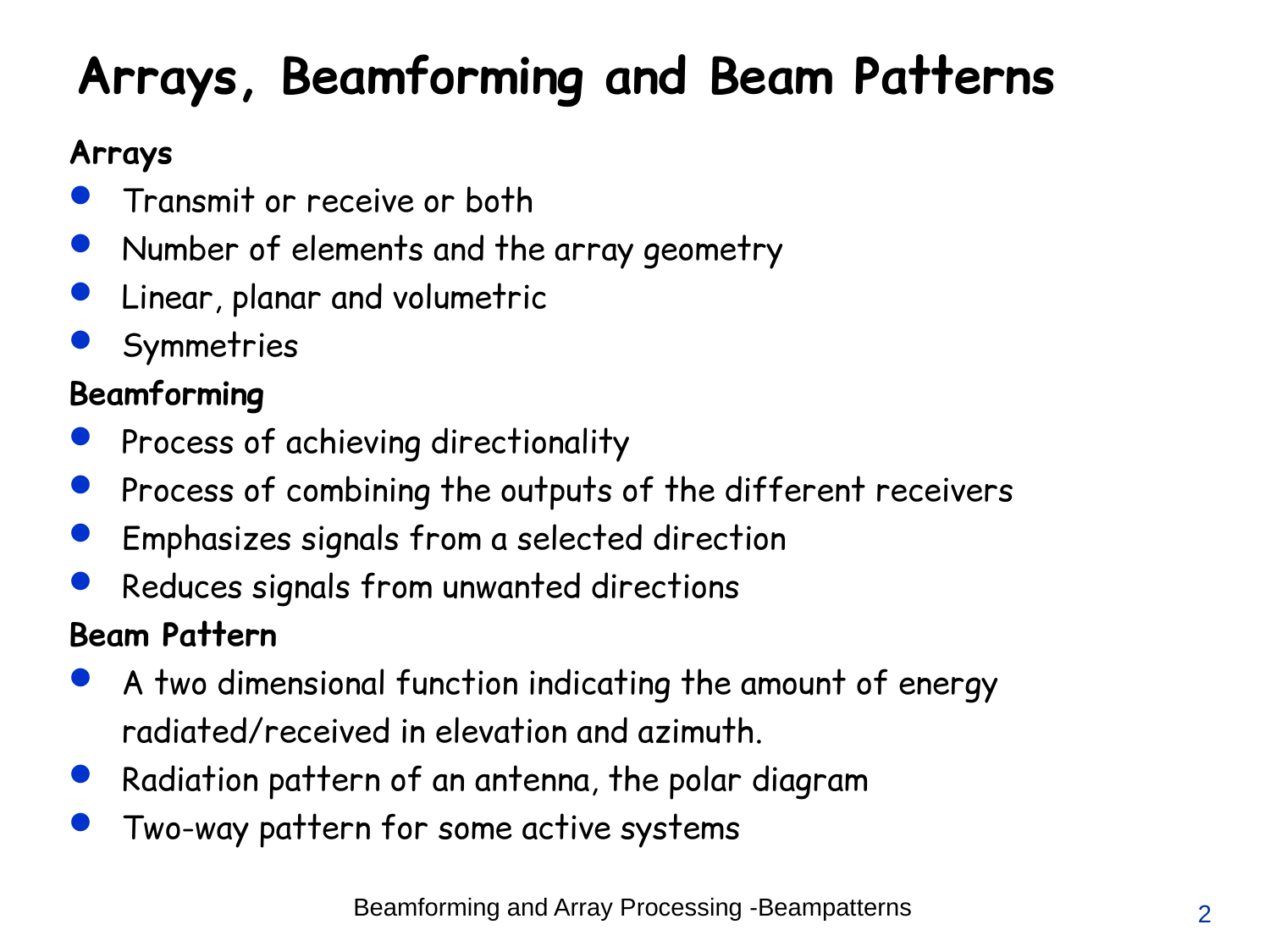

# Arrays, Beamforming and Beam Patterns
Arrays
Transmit or receive or both
Number of elements and the array geometry
Linear, planar and volumetric
Symmetries
Beamforming
Process of achieving directionality
Process of combining the outputs of the different receivers
Emphasizes signals from a selected direction
Reduces signals from unwanted directions
Beam Pattern
A two dimensional function indicating the amount of energy
	radiated/received in elevation and azimuth.
Radiation pattern of an antenna, the polar diagram
Two-way pattern for some active systems

2